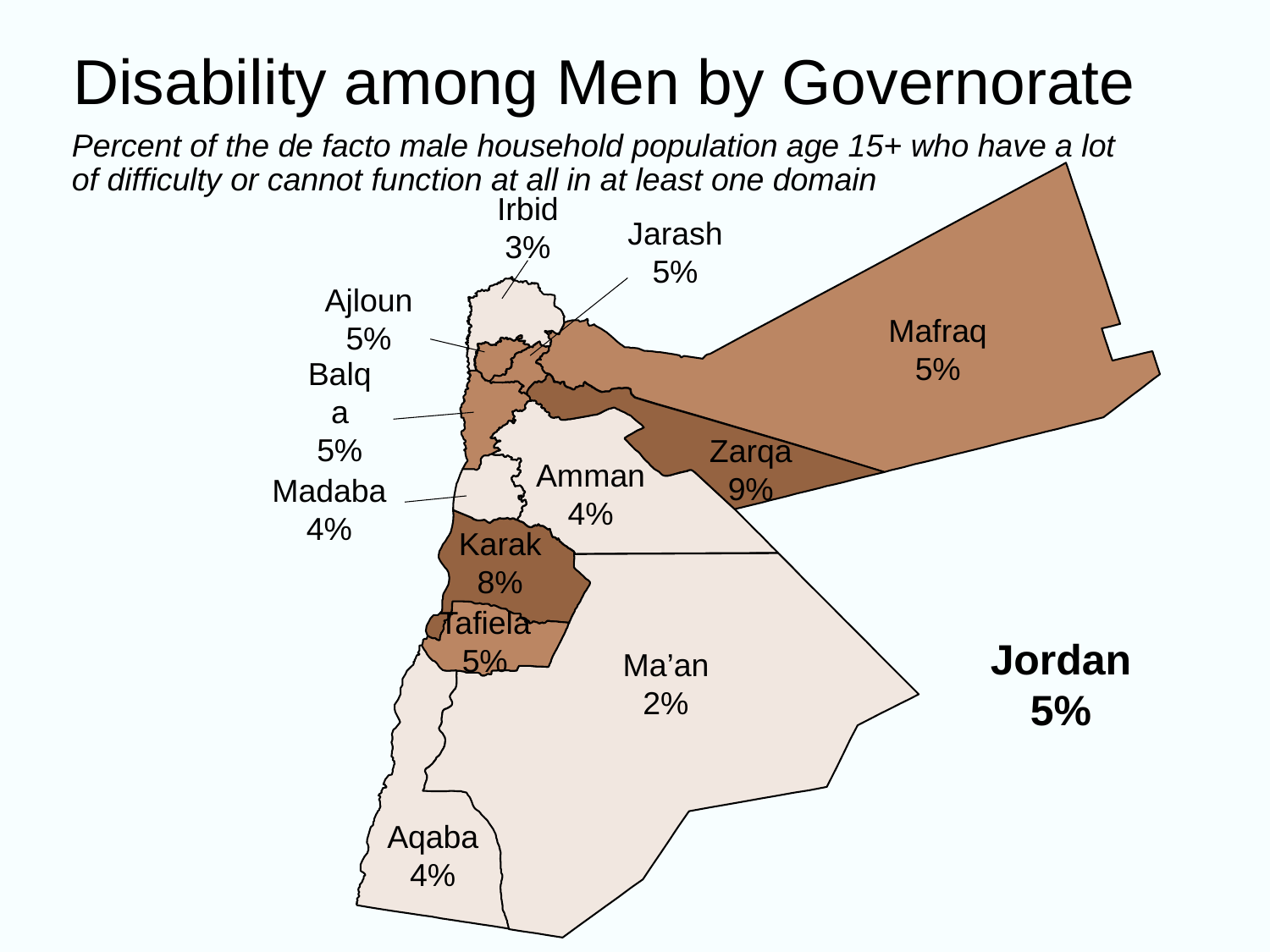

# Disability among Men by Governorate
Percent of the de facto male household population age 15+ who have a lot of difficulty or cannot function at all in at least one domain

Jarash
5%
Irbid
3%
Ajloun
5%
Mafraq
5%
Balqa
5%
Zarqa
9%
Amman
4%
Madaba
4%
Karak
8%
Tafiela
5%
Jordan
5%
Ma’an
2%
Aqaba
4%